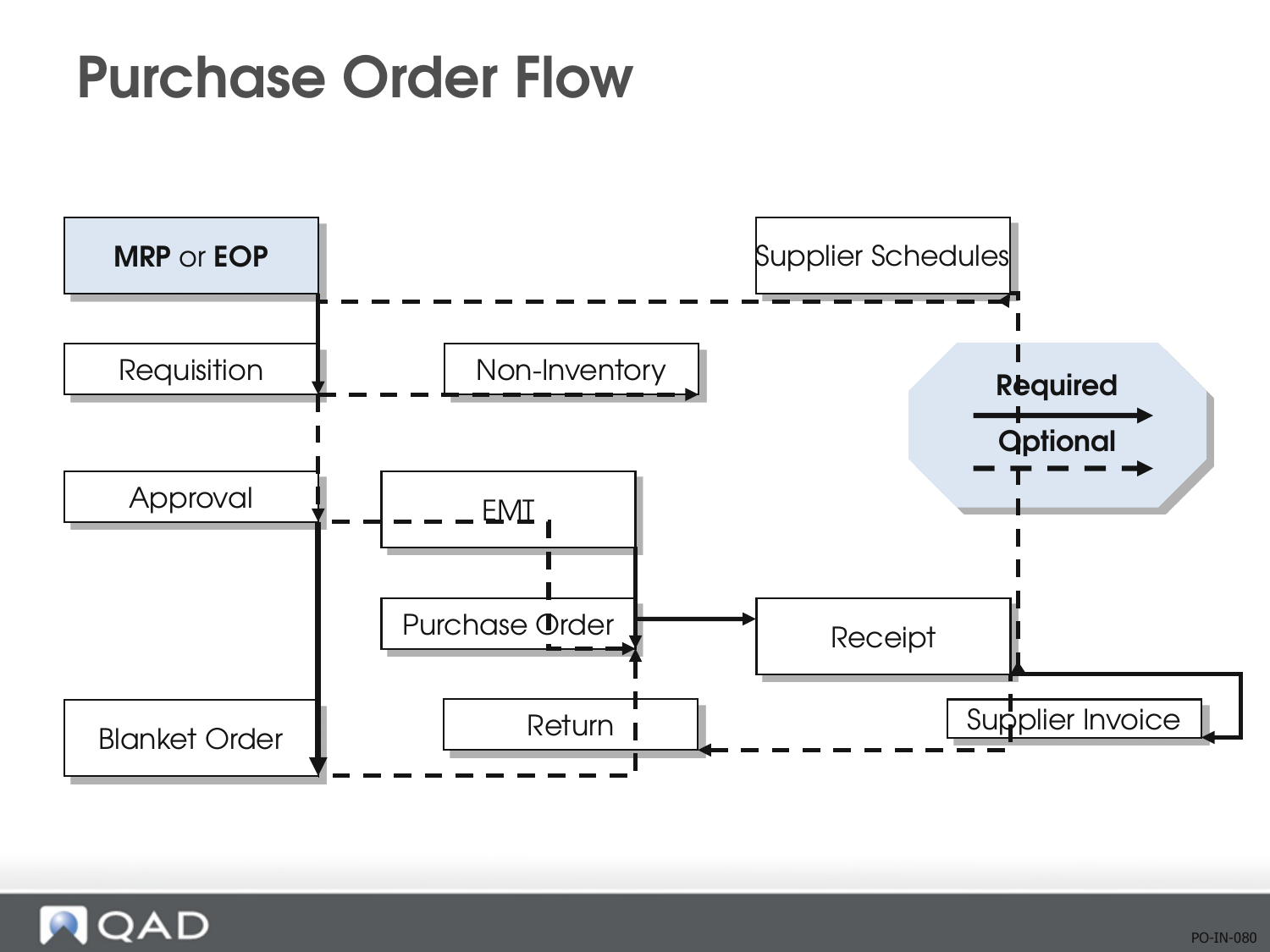

# Purchase Order Flow
Supplier Schedules
MRP or EOP
Required

Optional
Requisition
Non-Inventory

Approval
EMT
Purchase Order
Receipt

Return
Supplier Invoice
Blanket Order
PO-IN-080